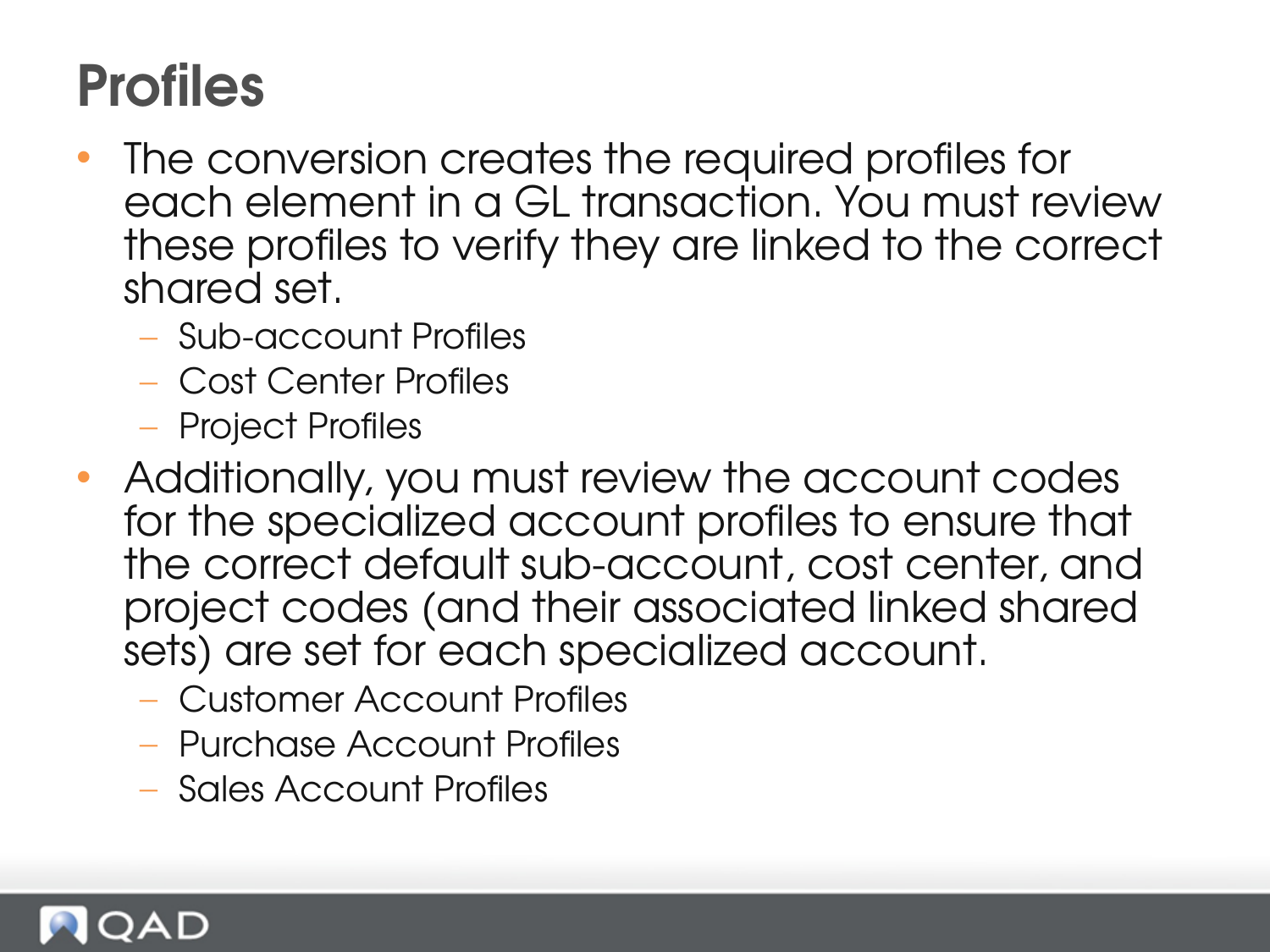

# Profiles

The conversion creates the required profiles for each element in a GL transaction. You must review these profiles to verify they are linked to the correct shared set.
Sub-account Profiles
Cost Center Profiles
Project Profiles
Additionally, you must review the account codes for the specialized account profiles to ensure that the correct default sub-account, cost center, and project codes (and their associated linked shared sets) are set for each specialized account.
Customer Account Profiles
Purchase Account Profiles
Sales Account Profiles